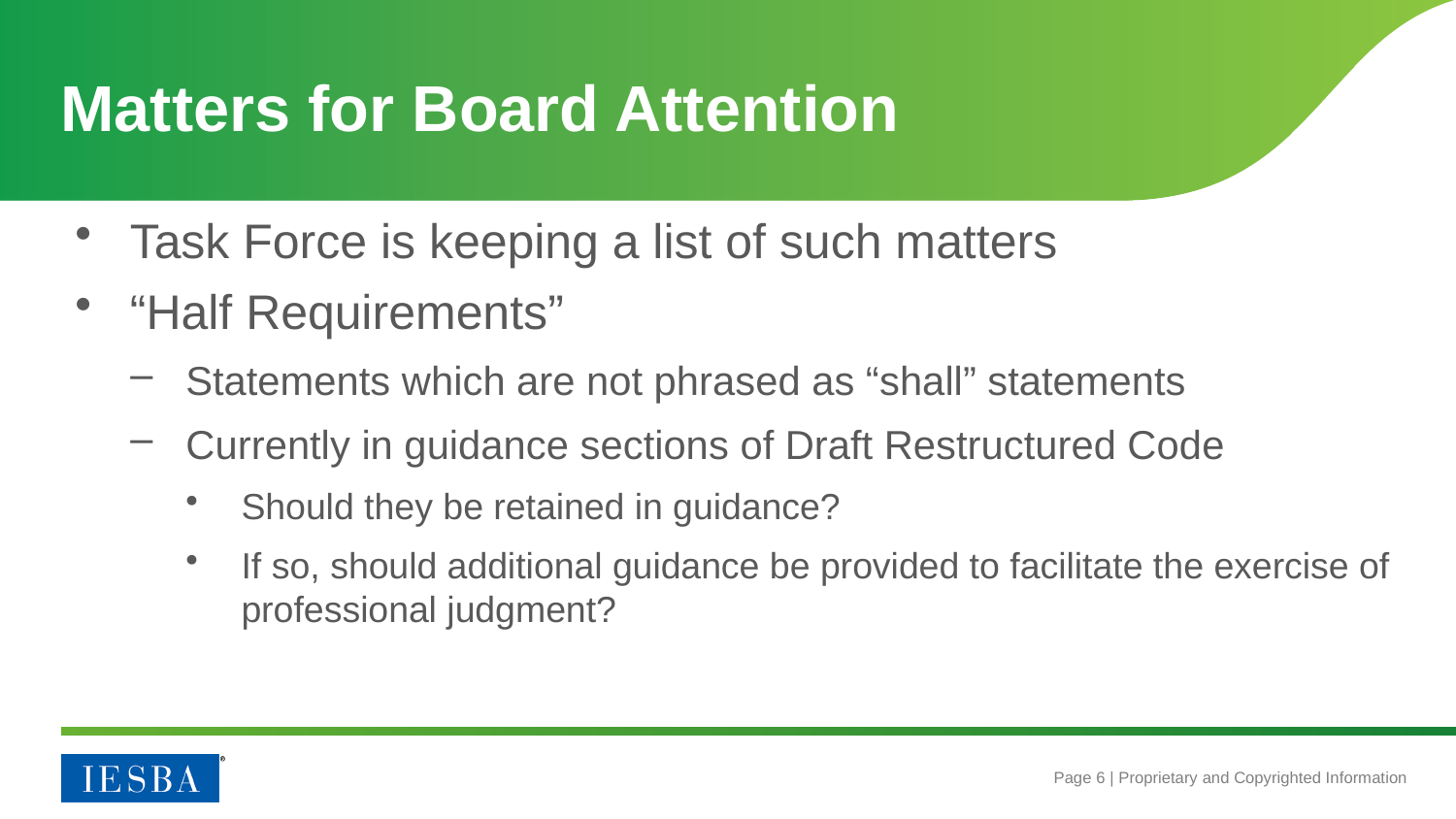

# Matters for Board Attention
Task Force is keeping a list of such matters
“Half Requirements”
Statements which are not phrased as “shall” statements
Currently in guidance sections of Draft Restructured Code
Should they be retained in guidance?
If so, should additional guidance be provided to facilitate the exercise of professional judgment?